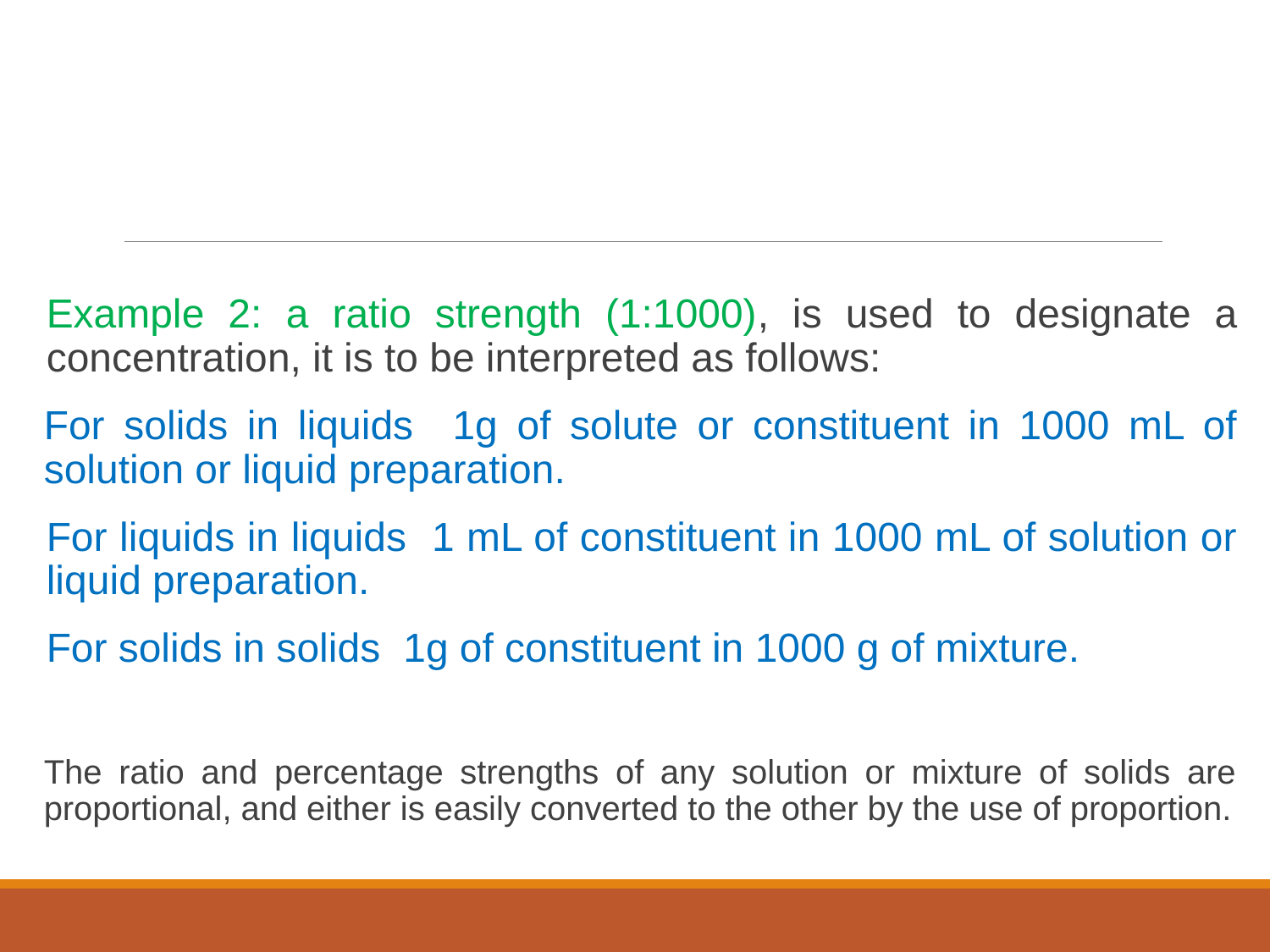

Example 2: a ratio strength (1:1000), is used to designate a concentration, it is to be interpreted as follows:
For solids in liquids  1g of solute or constituent in 1000 mL of solution or liquid preparation.
For liquids in liquids  1 mL of constituent in 1000 mL of solution or liquid preparation.
For solids in solids  1g of constituent in 1000 g of mixture.

The ratio and percentage strengths of any solution or mixture of solids are proportional, and either is easily converted to the other by the use of proportion.